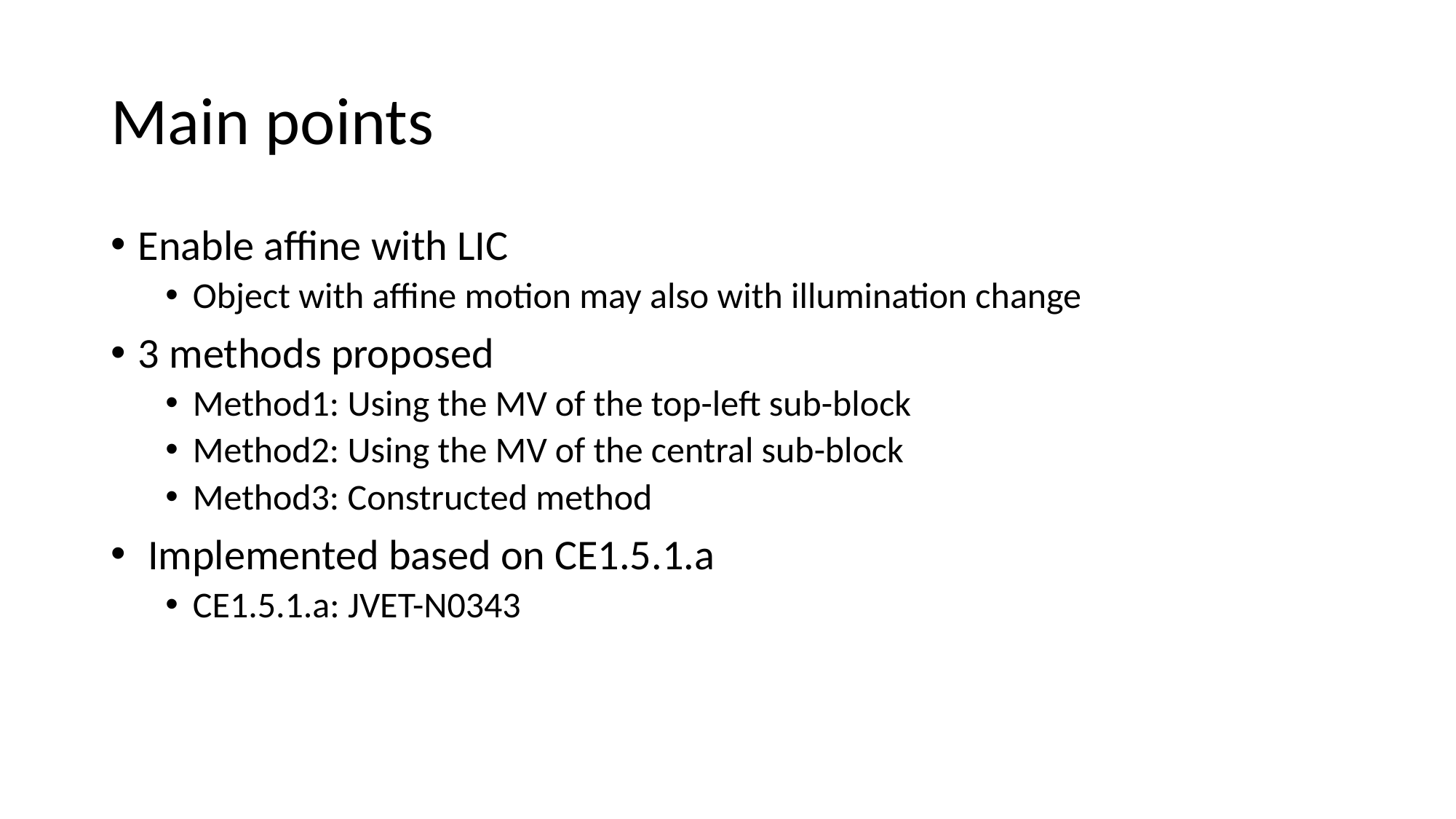

# Main points
Enable affine with LIC
Object with affine motion may also with illumination change
3 methods proposed
Method1: Using the MV of the top-left sub-block
Method2: Using the MV of the central sub-block
Method3: Constructed method
 Implemented based on CE1.5.1.a
CE1.5.1.a: JVET-N0343